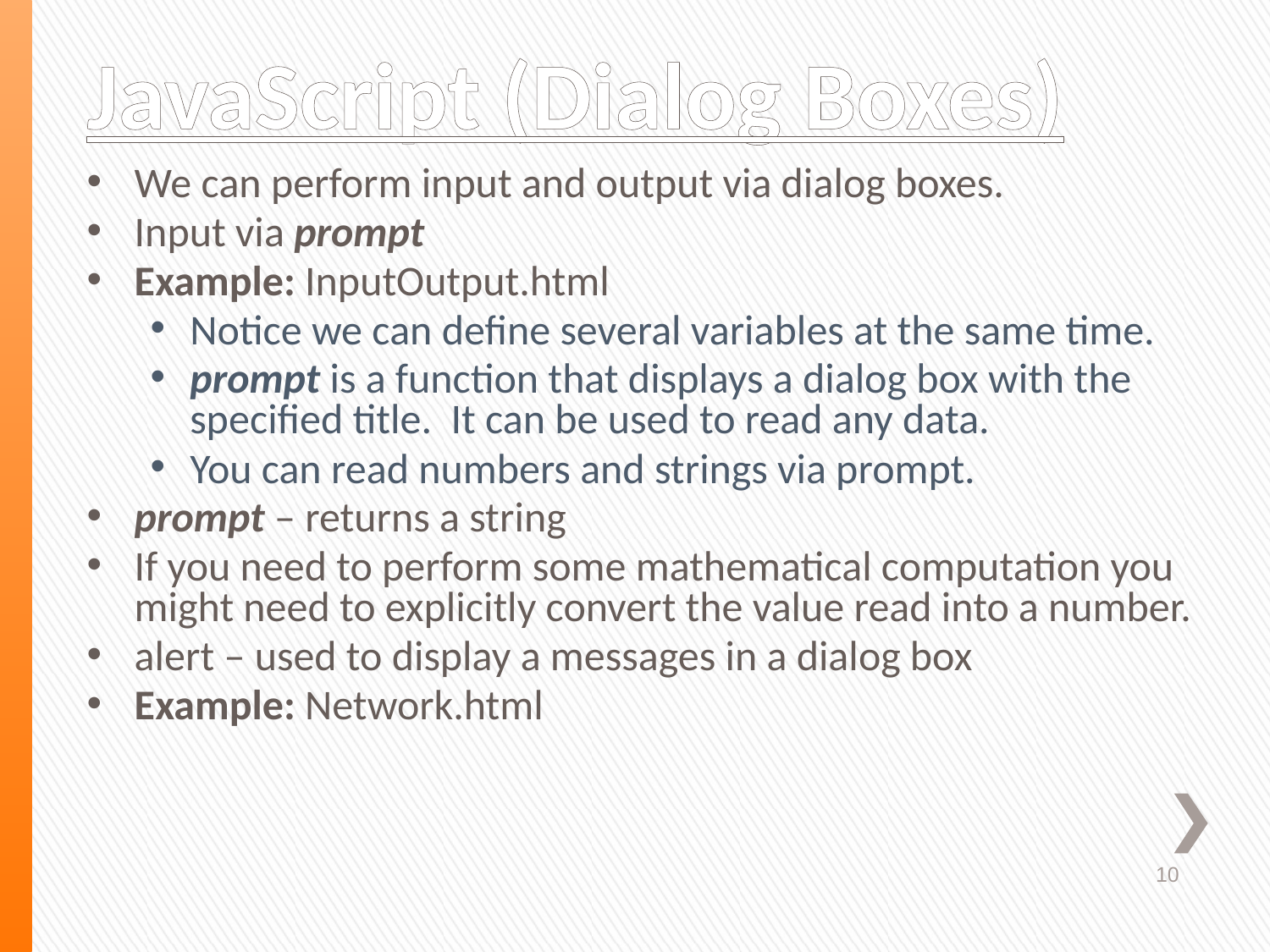

# JavaScript (Dialog Boxes)
We can perform input and output via dialog boxes.
Input via prompt
Example: InputOutput.html
Notice we can define several variables at the same time.
prompt is a function that displays a dialog box with the specified title.  It can be used to read any data.
You can read numbers and strings via prompt.
prompt – returns a string
If you need to perform some mathematical computation you might need to explicitly convert the value read into a number.
alert – used to display a messages in a dialog box
Example: Network.html

10